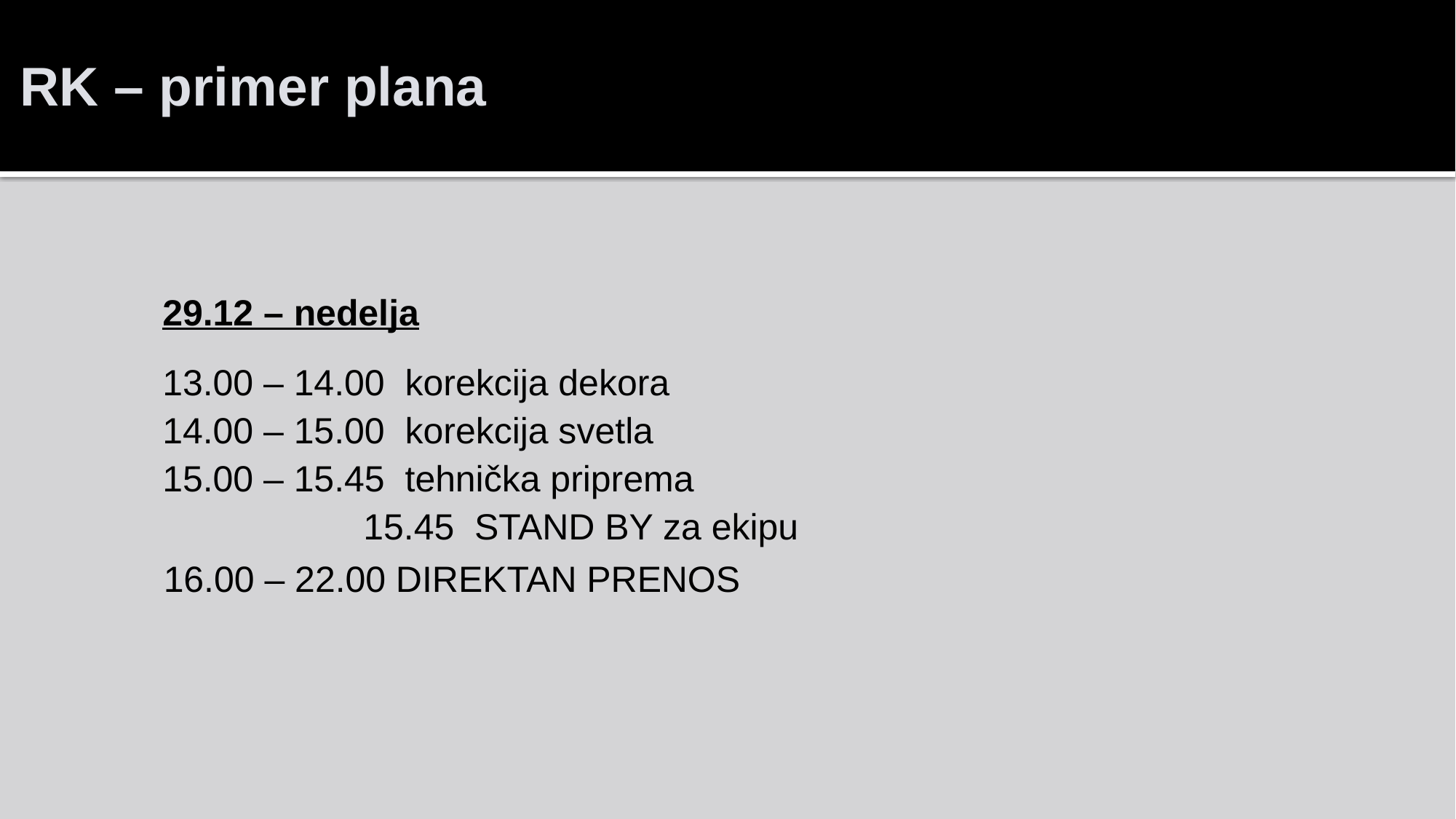

# RK – primer plana

29.12 – nedelja

13.00 – 14.00  korekcija dekora
14.00 – 15.00  korekcija svetla
15.00 – 15.45  tehnička priprema
	         15.45  STAND BY za ekipu
16.00 – 22.00 DIREKTAN PRENOS